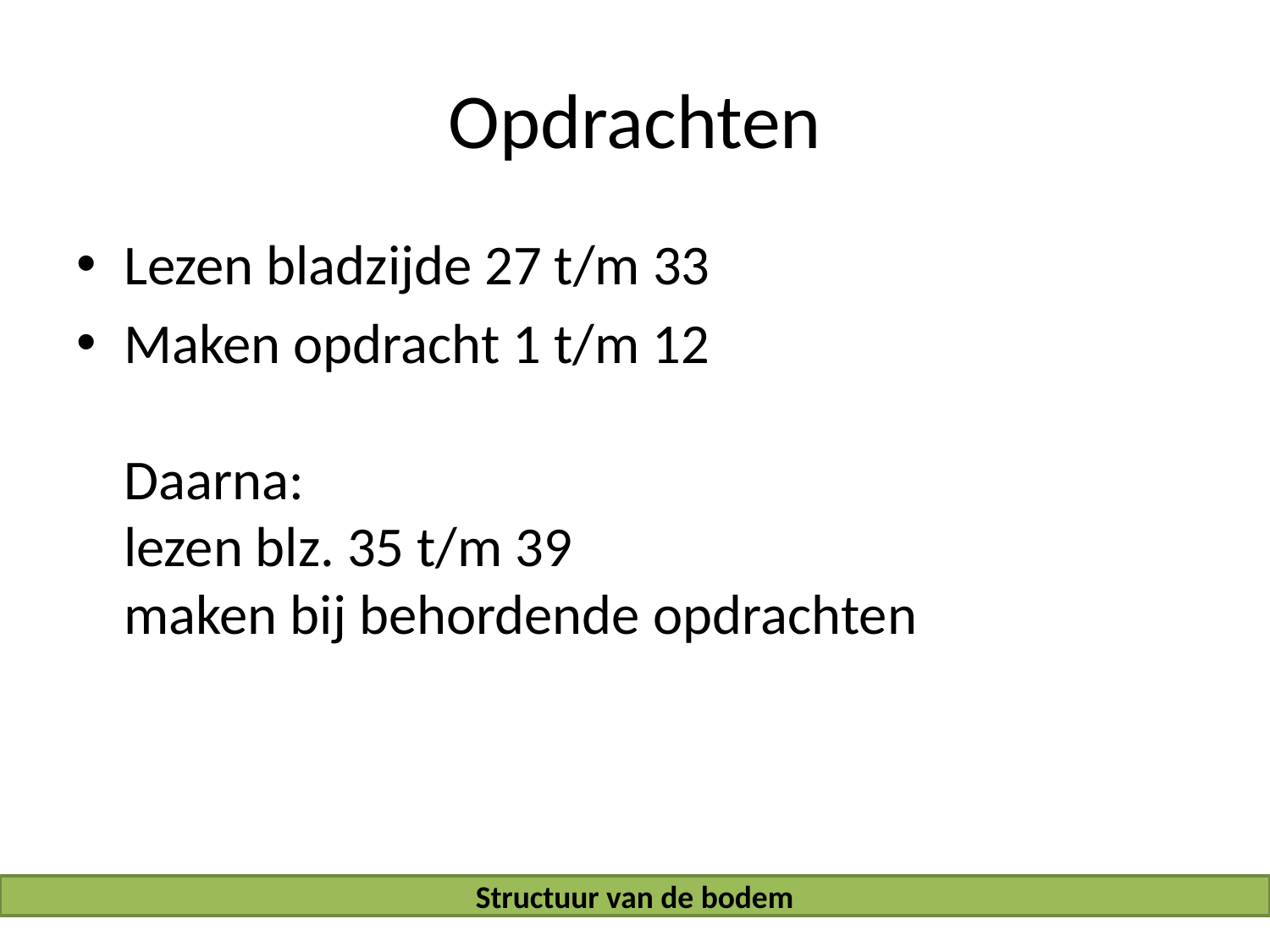

# Opdrachten
Lezen bladzijde 27 t/m 33
Maken opdracht 1 t/m 12
Daarna:
lezen blz. 35 t/m 39
maken bij behordende opdrachten
Structuur van de bodem